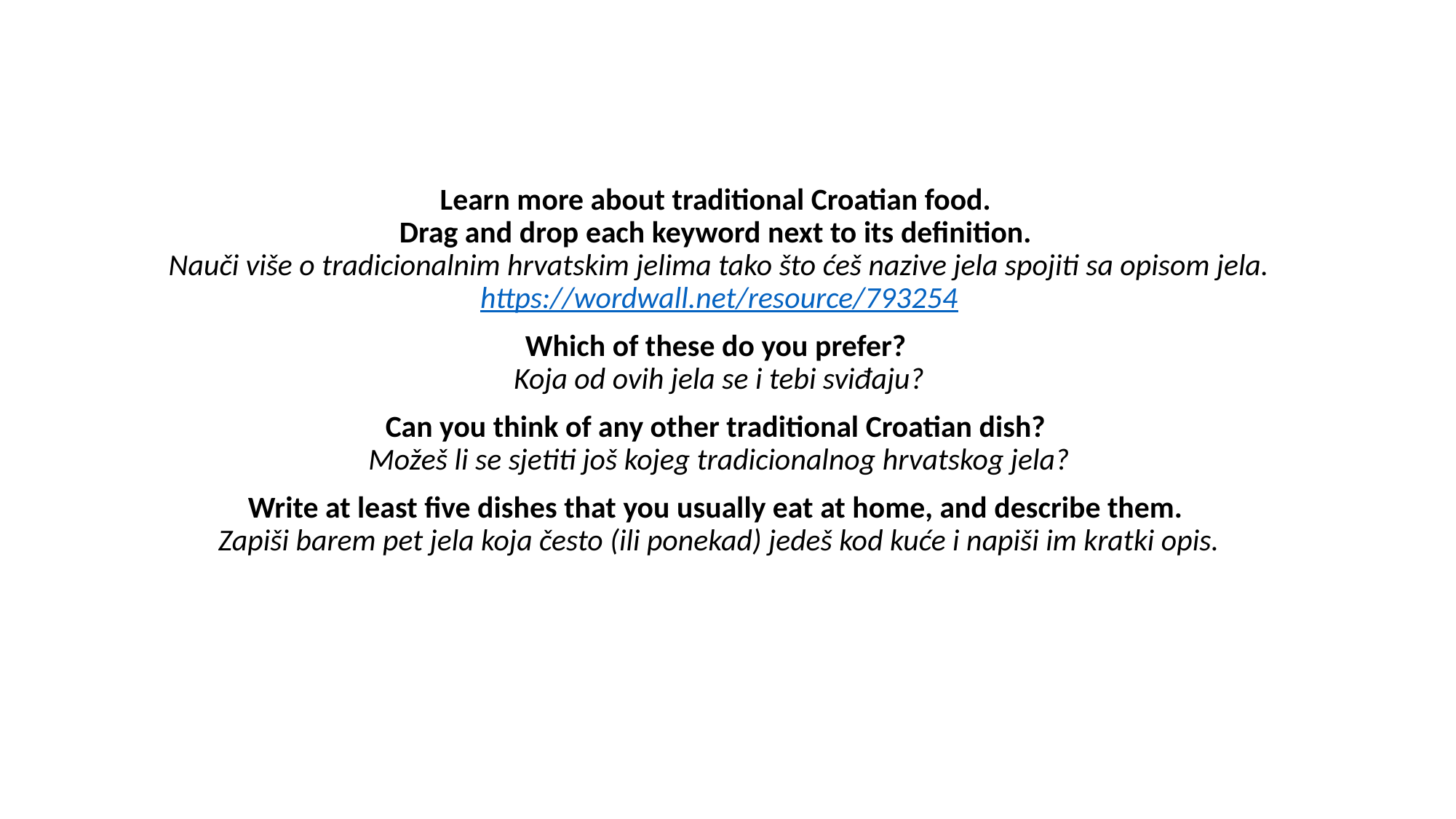

Learn more about traditional Croatian food.
Drag and drop each keyword next to its definition.
Nauči više o tradicionalnim hrvatskim jelima tako što ćeš nazive jela spojiti sa opisom jela.
https://wordwall.net/resource/793254
Which of these do you prefer?
Koja od ovih jela se i tebi sviđaju?
Can you think of any other traditional Croatian dish?
Možeš li se sjetiti još kojeg tradicionalnog hrvatskog jela?
Write at least five dishes that you usually eat at home, and describe them.
Zapiši barem pet jela koja često (ili ponekad) jedeš kod kuće i napiši im kratki opis.